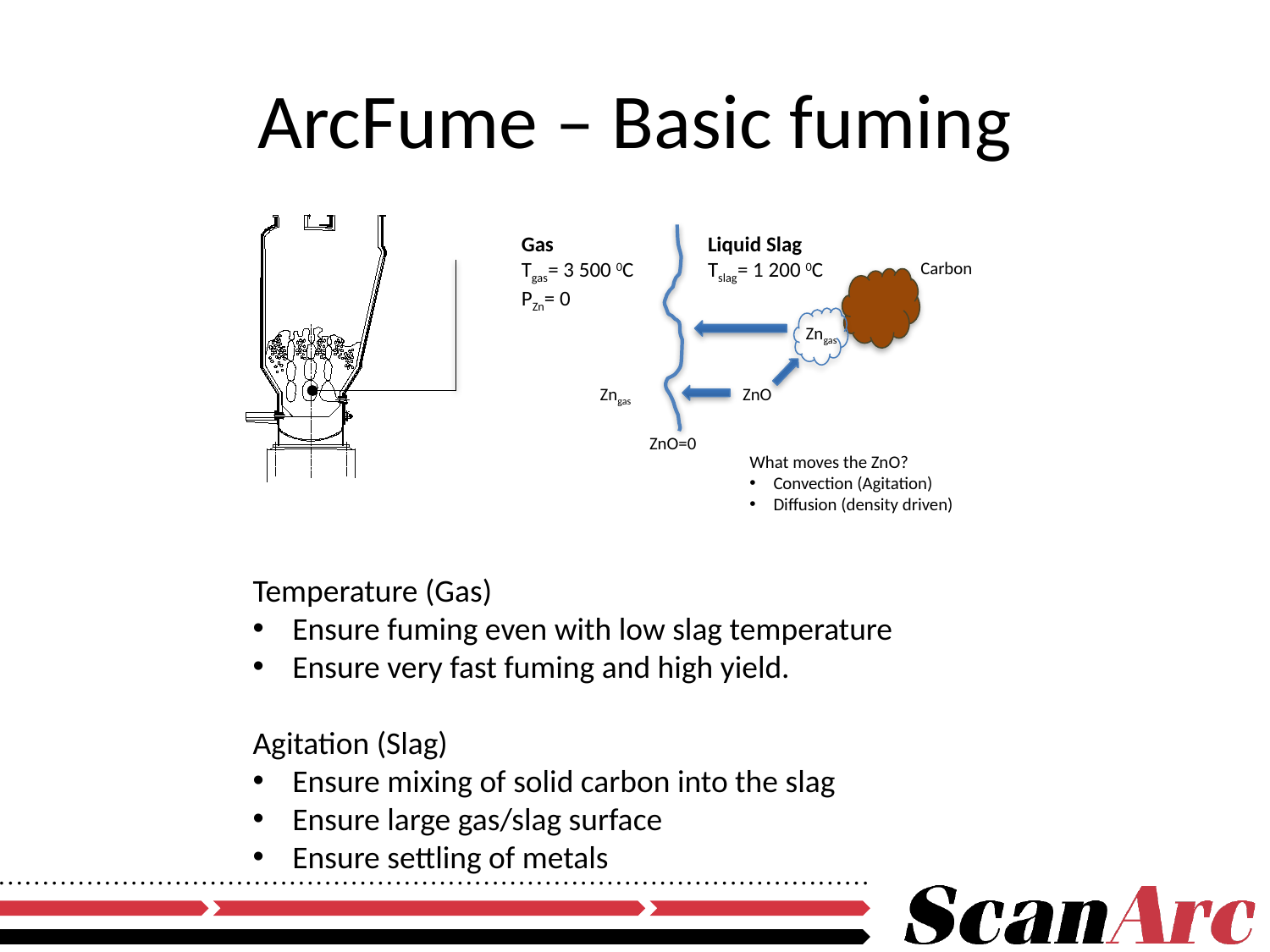

# ArcFume – Basic fuming

Gas
Tgas= 3 500 0C
PZn= 0

Liquid Slag
Tslag= 1 200 0C
Carbon

Zngas

Zngas
 ZnO

ZnO=0
What moves the ZnO?
Convection (Agitation)
Diffusion (density driven)
Temperature (Gas)
Ensure fuming even with low slag temperature
Ensure very fast fuming and high yield.
Agitation (Slag)
Ensure mixing of solid carbon into the slag
Ensure large gas/slag surface
Ensure settling of metals